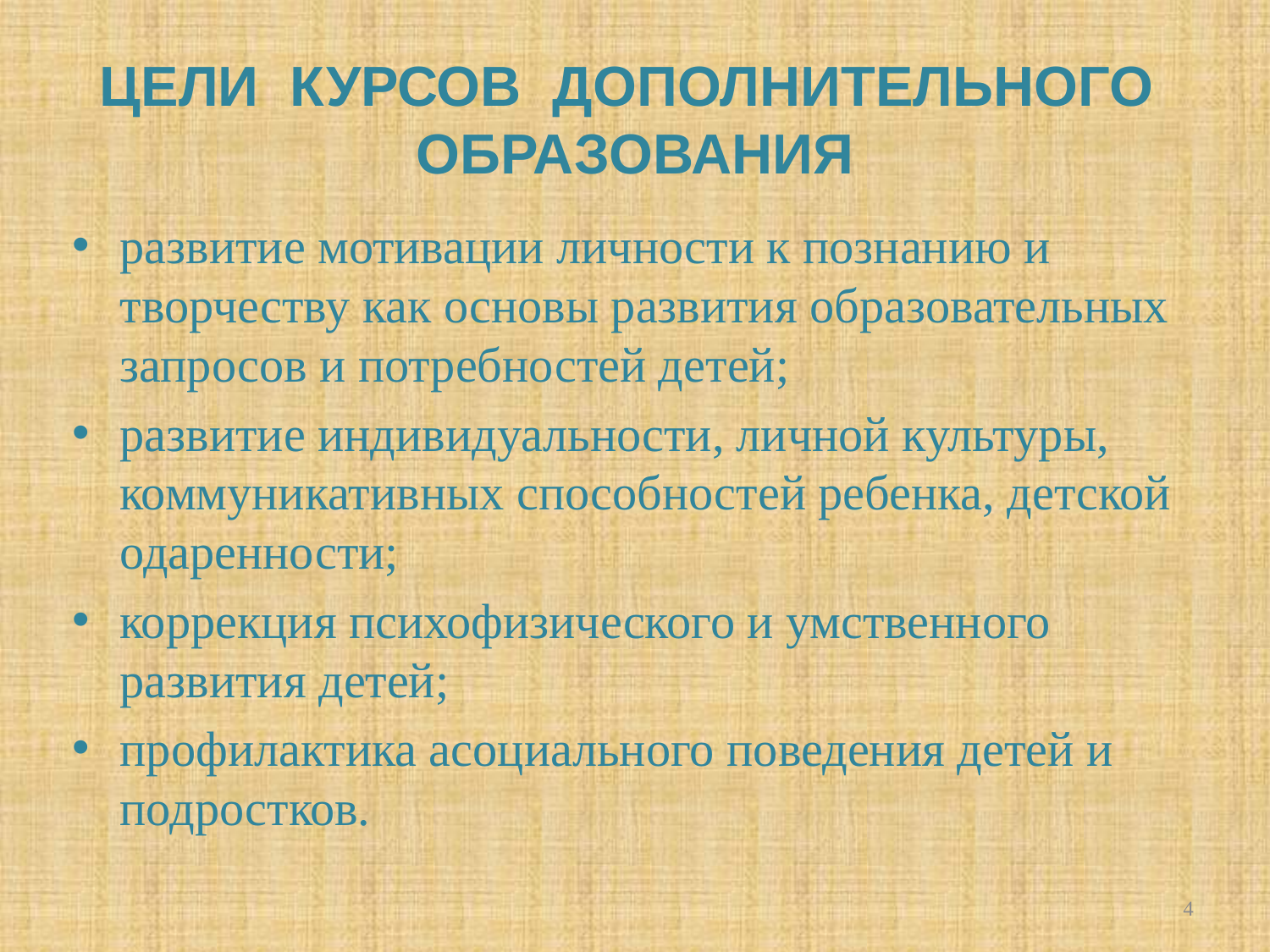

# ЦЕЛИ  КУРСОВ  ДОПОЛНИТЕЛЬНОГО  ОБРАЗОВАНИЯ
развитие мотивации личности к познанию и творчеству как основы развития образовательных запросов и потребностей детей;
развитие индивидуальности, личной культуры, коммуникативных способностей ребенка, детской одаренности;
коррекция психофизического и умственного развития детей;
профилактика асоциального поведения детей и подростков.

4